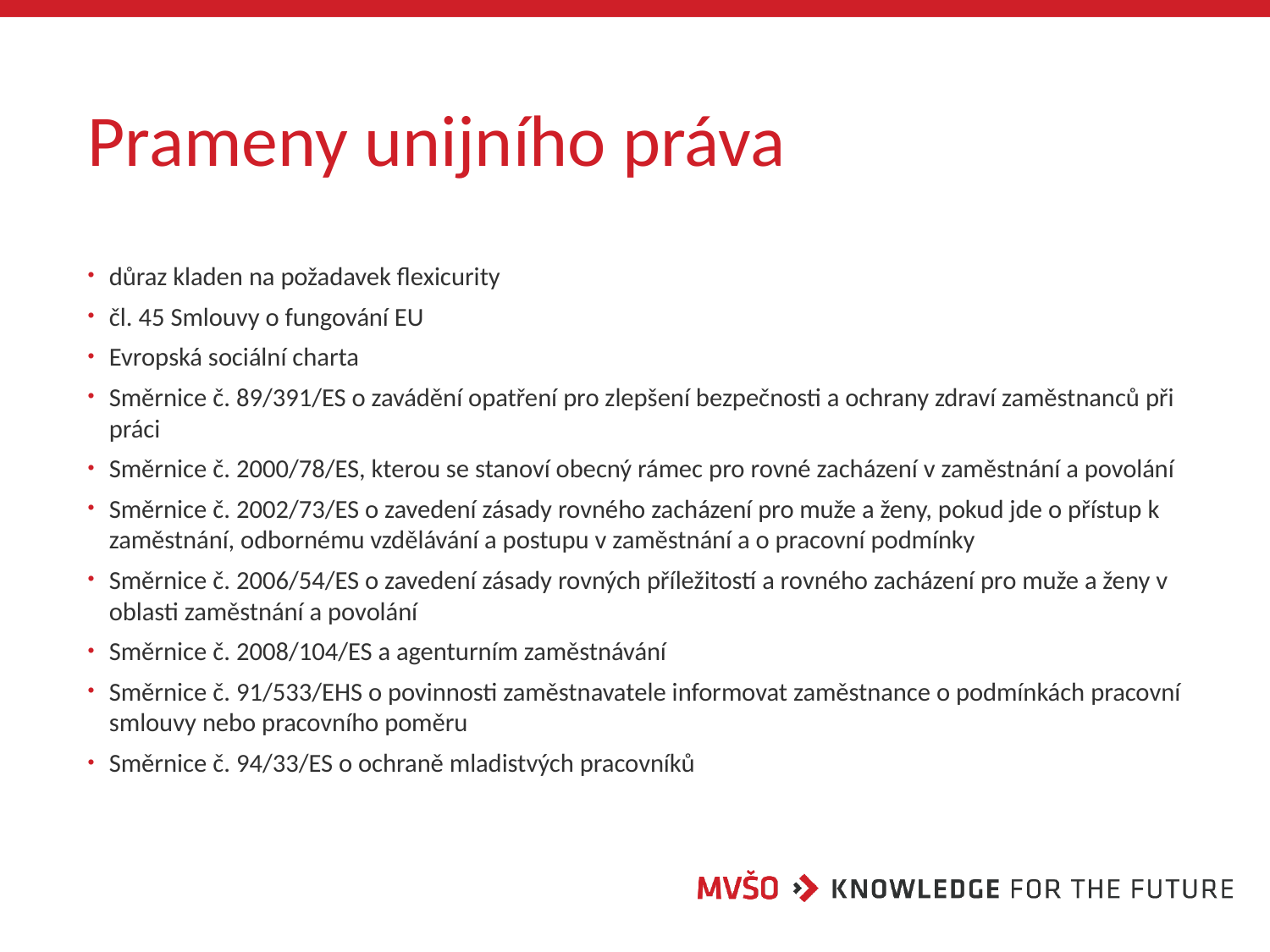

# Prameny unijního práva
důraz kladen na požadavek flexicurity
čl. 45 Smlouvy o fungování EU
Evropská sociální charta
Směrnice č. 89/391/ES o zavádění opatření pro zlepšení bezpečnosti a ochrany zdraví zaměstnanců při práci
Směrnice č. 2000/78/ES, kterou se stanoví obecný rámec pro rovné zacházení v zaměstnání a povolání
Směrnice č. 2002/73/ES o zavedení zásady rovného zacházení pro muže a ženy, pokud jde o přístup k zaměstnání, odbornému vzdělávání a postupu v zaměstnání a o pracovní podmínky
Směrnice č. 2006/54/ES o zavedení zásady rovných příležitostí a rovného zacházení pro muže a ženy v oblasti zaměstnání a povolání
Směrnice č. 2008/104/ES a agenturním zaměstnávání
Směrnice č. 91/533/EHS o povinnosti zaměstnavatele informovat zaměstnance o podmínkách pracovní smlouvy nebo pracovního poměru
Směrnice č. 94/33/ES o ochraně mladistvých pracovníků